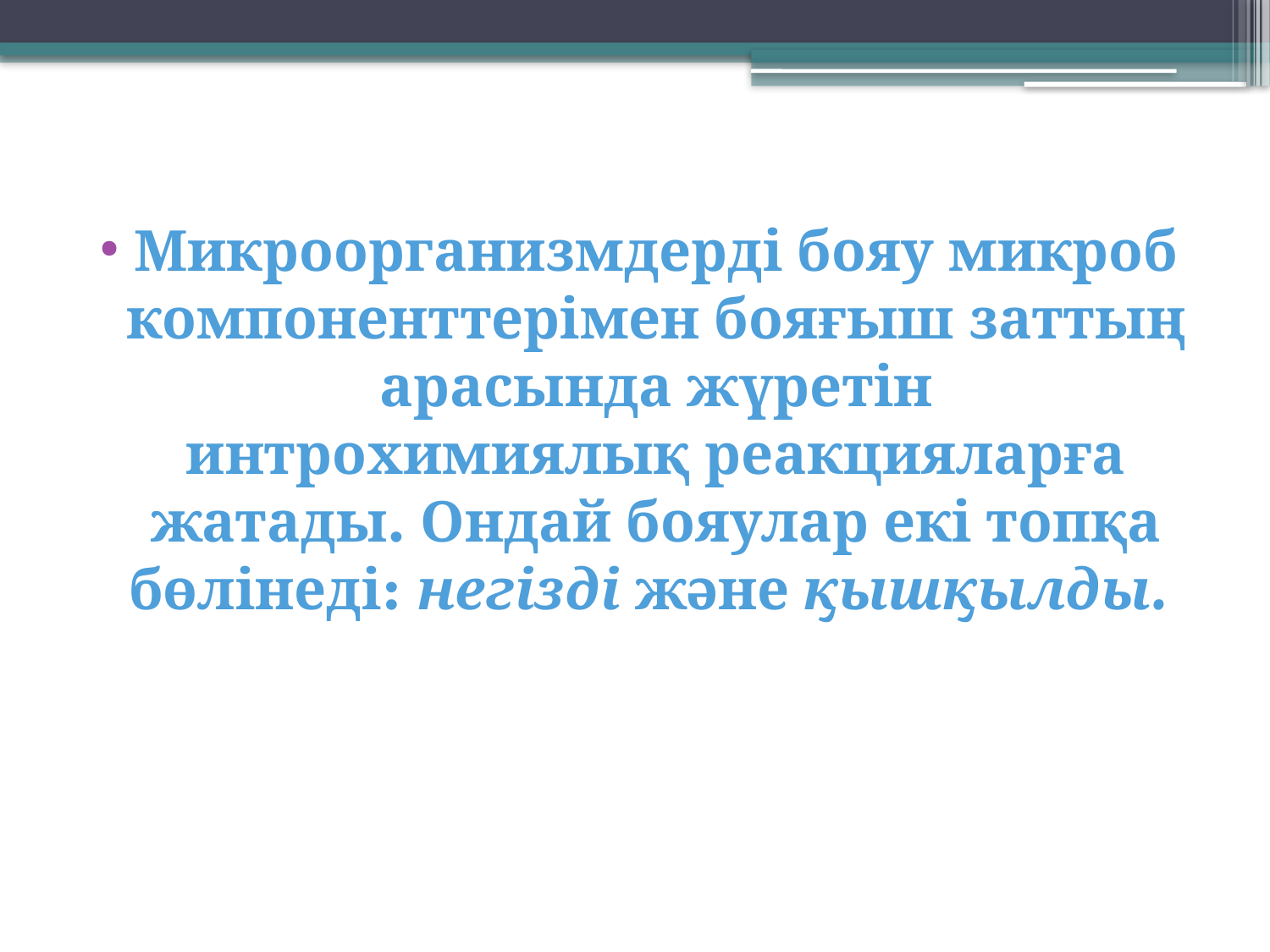

Микроорганизмдерді бояу микроб компоненттерімен бояғыш заттың арасында жүретін интрохимиялық реакцияларға жатады. Ондай бояулар екі топқа бөлінеді: негізді және қышқылды.